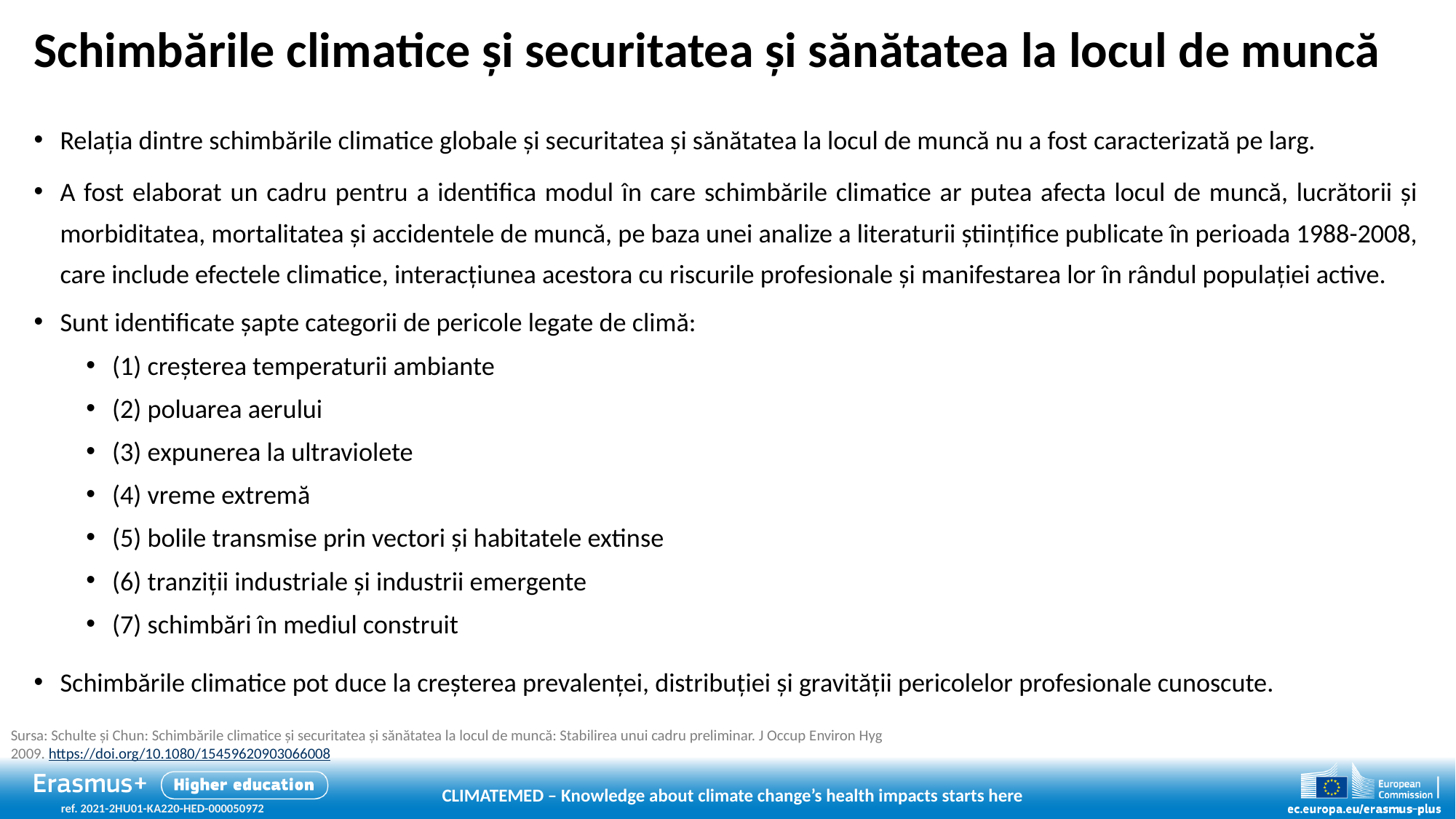

# Schimbările climatice și securitatea și sănătatea la locul de muncă
Relația dintre schimbările climatice globale și securitatea și sănătatea la locul de muncă nu a fost caracterizată pe larg.
A fost elaborat un cadru pentru a identifica modul în care schimbările climatice ar putea afecta locul de muncă, lucrătorii și morbiditatea, mortalitatea și accidentele de muncă, pe baza unei analize a literaturii științifice publicate în perioada 1988-2008, care include efectele climatice, interacțiunea acestora cu riscurile profesionale și manifestarea lor în rândul populației active.
Sunt identificate șapte categorii de pericole legate de climă:
(1) creșterea temperaturii ambiante
(2) poluarea aerului
(3) expunerea la ultraviolete
(4) vreme extremă
(5) bolile transmise prin vectori și habitatele extinse
(6) tranziții industriale și industrii emergente
(7) schimbări în mediul construit
Schimbările climatice pot duce la creșterea prevalenței, distribuției și gravității pericolelor profesionale cunoscute.
Sursa: Schulte și Chun: Schimbările climatice și securitatea și sănătatea la locul de muncă: Stabilirea unui cadru preliminar. J Occup Environ Hyg 2009. https://doi.org/10.1080/15459620903066008